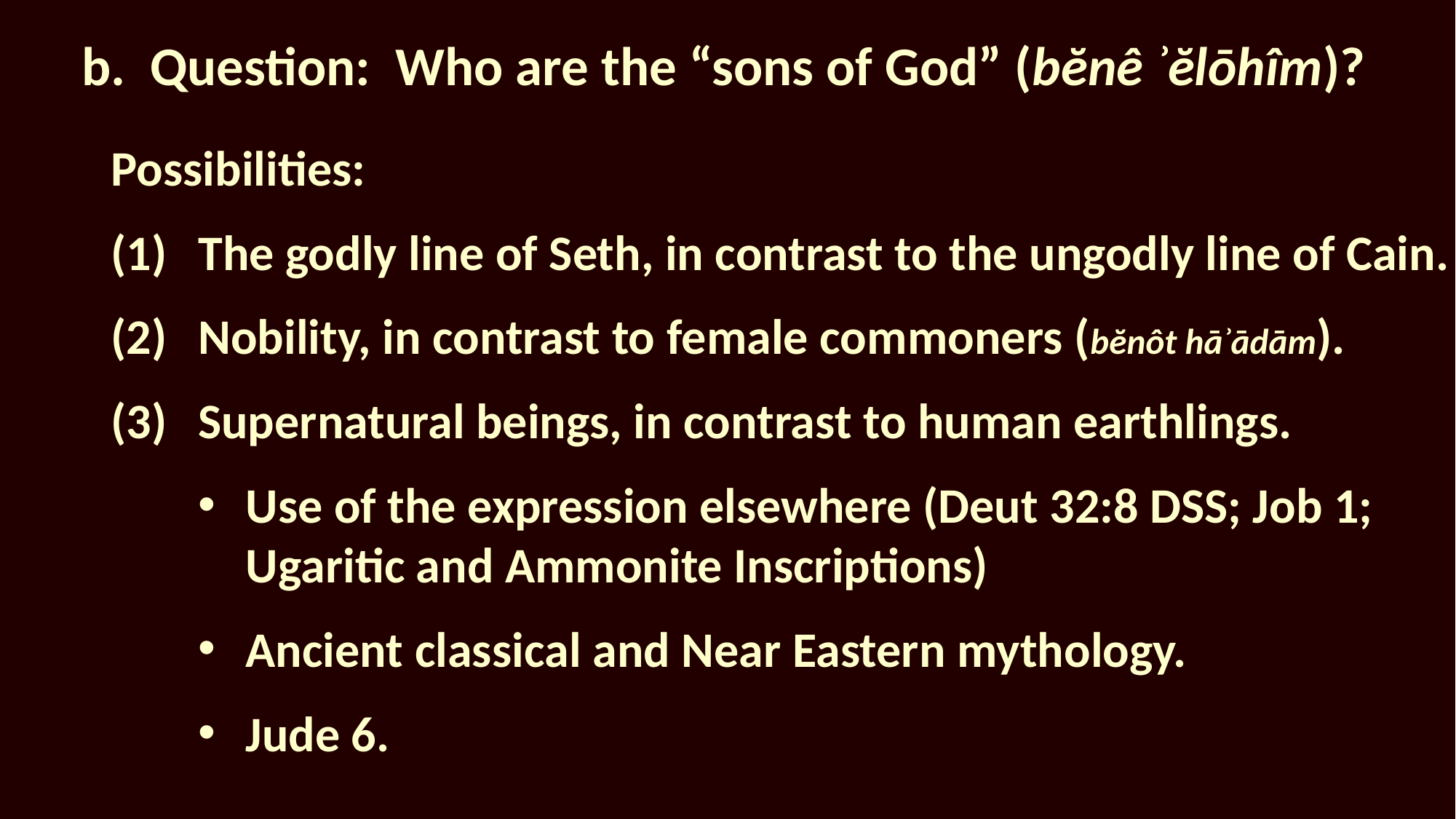

# b.	Question:  Who are the “sons of God” (bĕnê ʾĕlōhîm)?
Possibilities:
The godly line of Seth, in contrast to the ungodly line of Cain.
Nobility, in contrast to female commoners (bĕnôt hāʾādām).
Supernatural beings, in contrast to human earthlings.
Use of the expression elsewhere (Deut 32:8 DSS; Job 1; Ugaritic and Ammonite Inscriptions)
Ancient classical and Near Eastern mythology.
Jude 6.